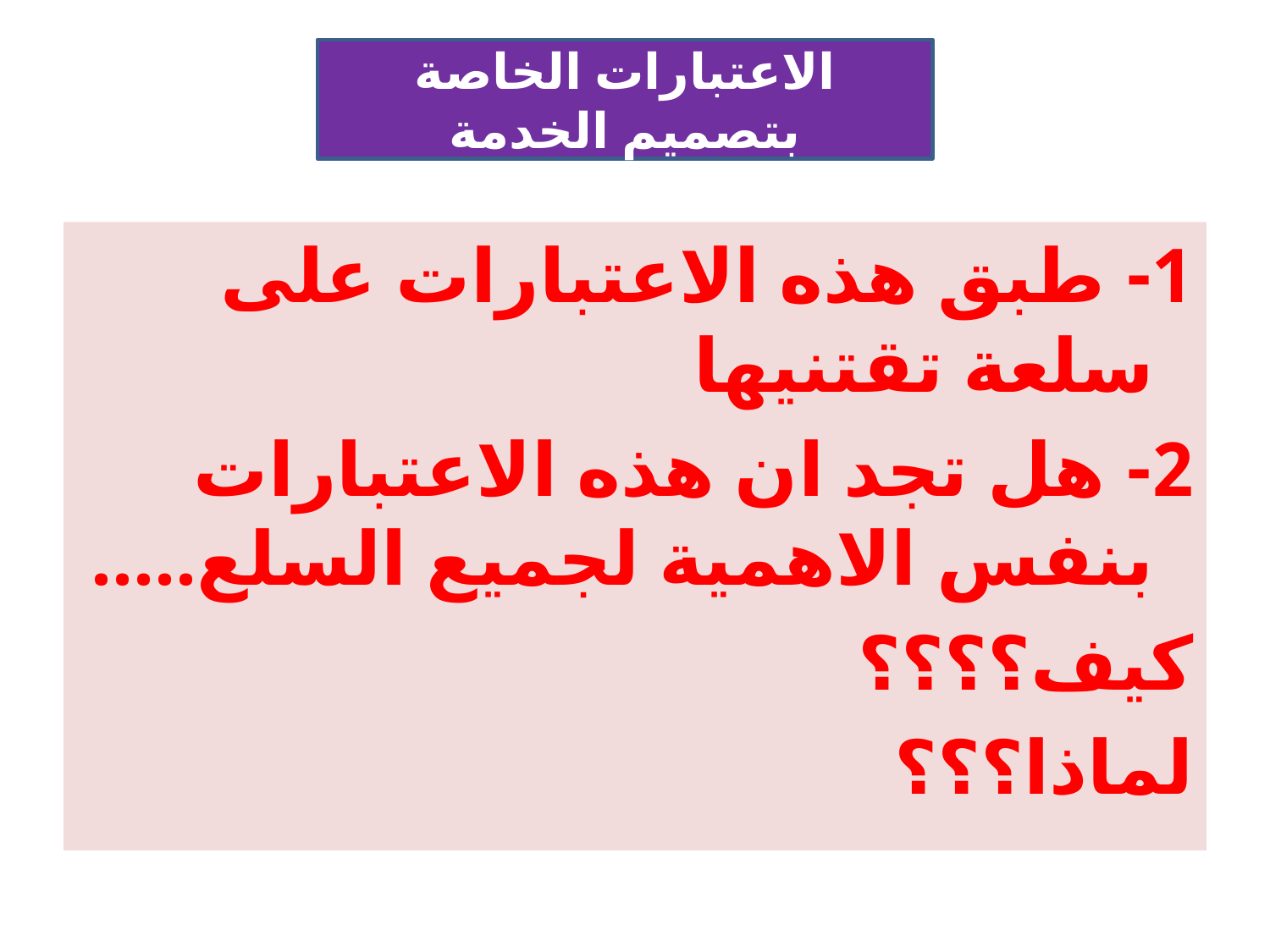

#
الاعتبارات الخاصة بتصميم الخدمة
1- طبق هذه الاعتبارات على سلعة تقتنيها
2- هل تجد ان هذه الاعتبارات بنفس الاهمية لجميع السلع.....
كيف؟؟؟؟
لماذا؟؟؟